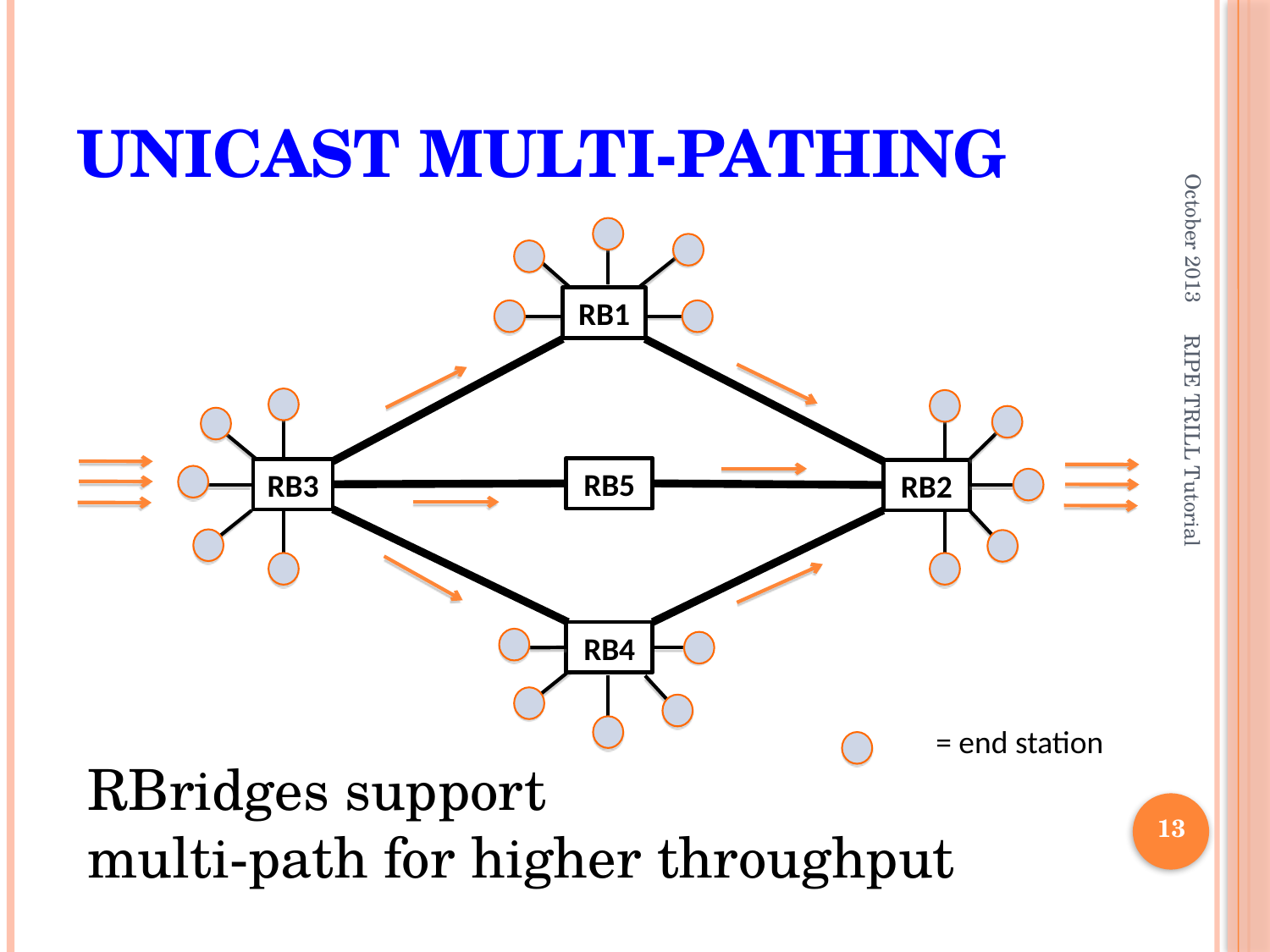

# Unicast Multi-Pathing
October 2013

RB1

RB5
RB3
RB2

RIPE TRILL Tutorial

RB4

= end station

RBridges support
multi-path for higher throughput
13